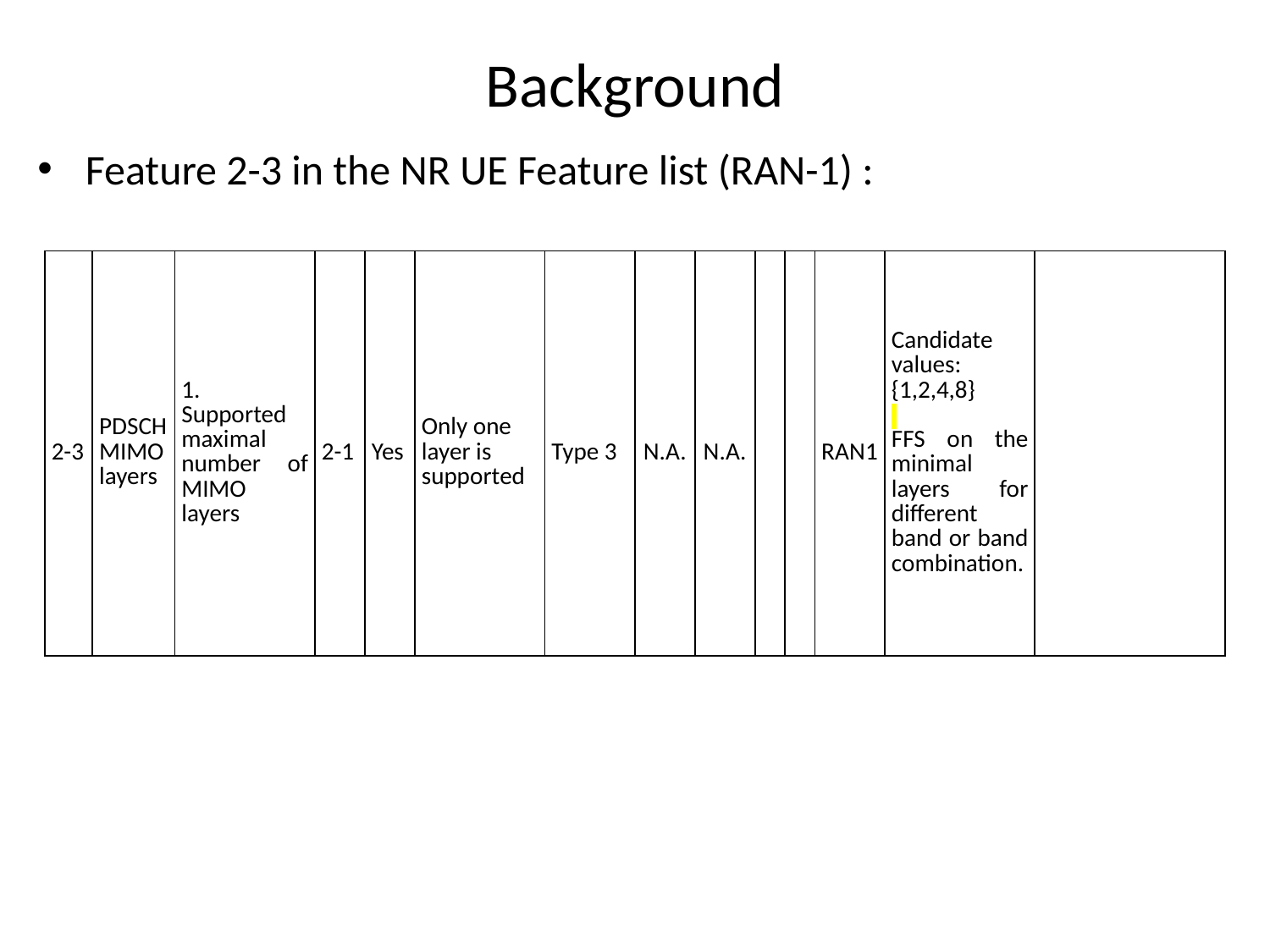

# Background
Feature 2-3 in the NR UE Feature list (RAN-1) :

| 2-3 | PDSCH MIMO layers | 1. Supported maximal number of MIMO layers | 2-1 | Yes | Only one layer is supported | Type 3 | N.A. | N.A. |  |  | RAN1 | Candidate values: {1,2,4,8}   FFS on the minimal layers for different band or band combination. |  |
| --- | --- | --- | --- | --- | --- | --- | --- | --- | --- | --- | --- | --- | --- |